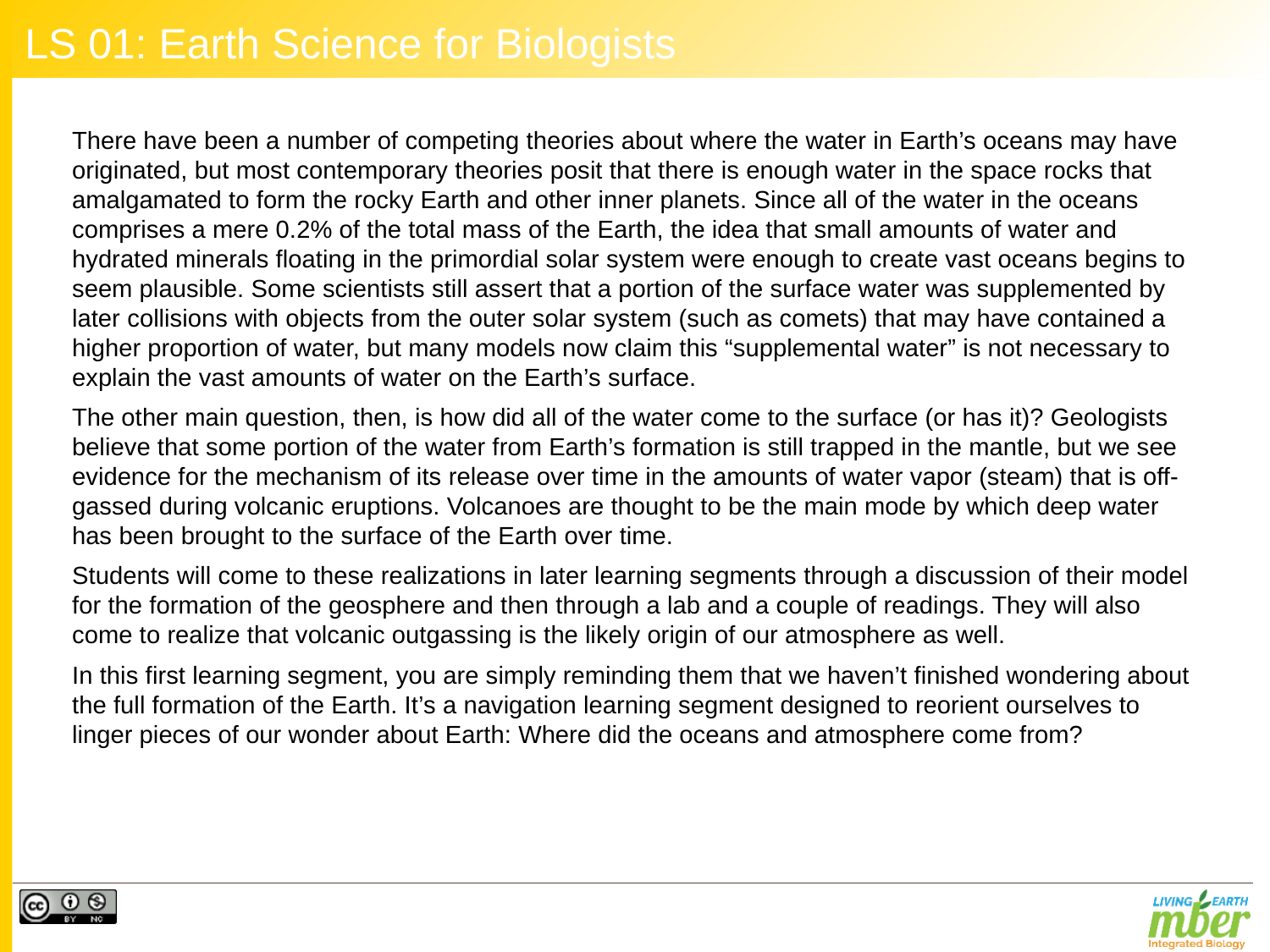

# LS 01: Earth Science for Biologists
There have been a number of competing theories about where the water in Earth’s oceans may have originated, but most contemporary theories posit that there is enough water in the space rocks that amalgamated to form the rocky Earth and other inner planets. Since all of the water in the oceans comprises a mere 0.2% of the total mass of the Earth, the idea that small amounts of water and hydrated minerals floating in the primordial solar system were enough to create vast oceans begins to seem plausible. Some scientists still assert that a portion of the surface water was supplemented by later collisions with objects from the outer solar system (such as comets) that may have contained a higher proportion of water, but many models now claim this “supplemental water” is not necessary to explain the vast amounts of water on the Earth’s surface.
The other main question, then, is how did all of the water come to the surface (or has it)? Geologists believe that some portion of the water from Earth’s formation is still trapped in the mantle, but we see evidence for the mechanism of its release over time in the amounts of water vapor (steam) that is off-gassed during volcanic eruptions. Volcanoes are thought to be the main mode by which deep water has been brought to the surface of the Earth over time.
Students will come to these realizations in later learning segments through a discussion of their model for the formation of the geosphere and then through a lab and a couple of readings. They will also come to realize that volcanic outgassing is the likely origin of our atmosphere as well.
In this first learning segment, you are simply reminding them that we haven’t finished wondering about the full formation of the Earth. It’s a navigation learning segment designed to reorient ourselves to linger pieces of our wonder about Earth: Where did the oceans and atmosphere come from?